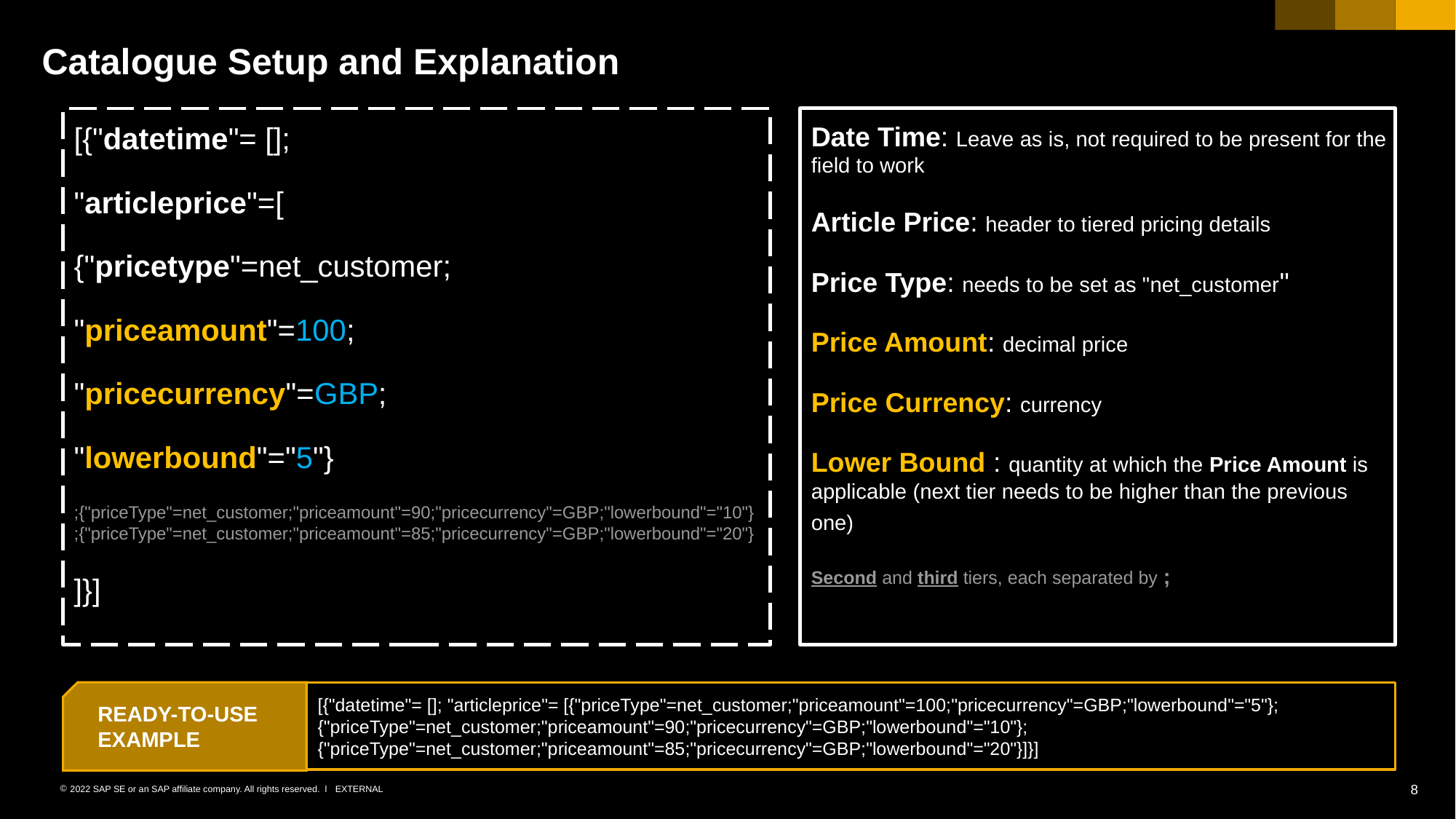

# Catalogue Setup and Explanation
Date Time: Leave as is, not required to be present for the field to work
Article Price: header to tiered pricing details
Price Type: needs to be set as "net_customer"
Price Amount: decimal price
Price Currency: currency
Lower Bound : quantity at which the Price Amount is applicable (next tier needs to be higher than the previous one)
Second and third tiers, each separated by ;
[{"datetime"= [];
"articleprice"=[
{"pricetype"=net_customer;
"priceamount"=100;
"pricecurrency"=GBP;
"lowerbound"="5"}
;{"priceType"=net_customer;"priceamount"=90;"pricecurrency"=GBP;"lowerbound"="10"}
;{"priceType"=net_customer;"priceamount"=85;"pricecurrency"=GBP;"lowerbound"="20"}
]}]

[{"datetime"= []; "articleprice"= [{"priceType"=net_customer;"priceamount"=100;"pricecurrency"=GBP;"lowerbound"="5"};{"priceType"=net_customer;"priceamount"=90;"pricecurrency"=GBP;"lowerbound"="10"};{"priceType"=net_customer;"priceamount"=85;"pricecurrency"=GBP;"lowerbound"="20"}]}]
READY-TO-USE EXAMPLE